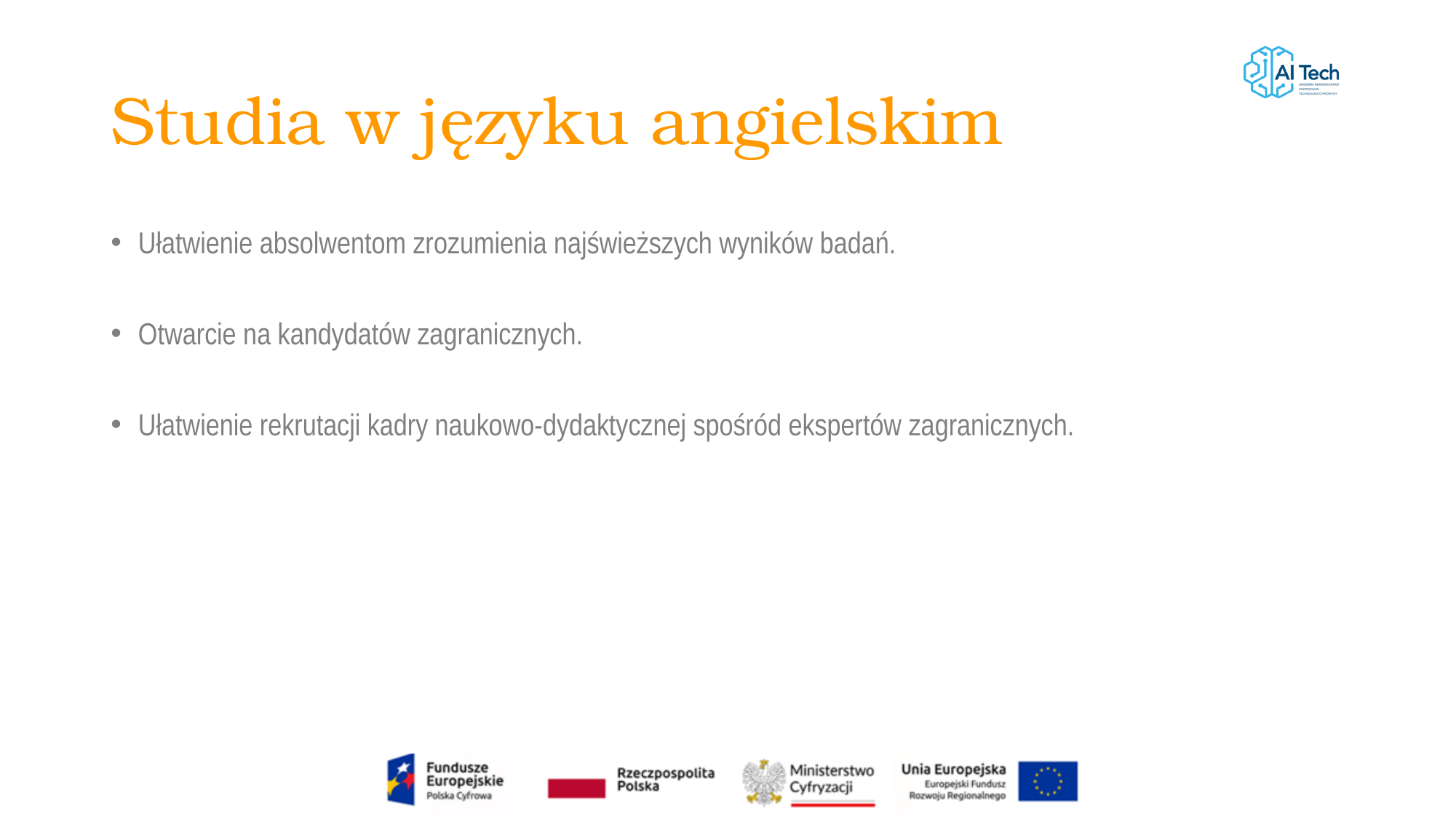

# Studia w języku angielskim
Ułatwienie absolwentom zrozumienia najświeższych wyników badań.

Otwarcie na kandydatów zagranicznych.

Ułatwienie rekrutacji kadry naukowo-dydaktycznej spośród ekspertów zagranicznych.